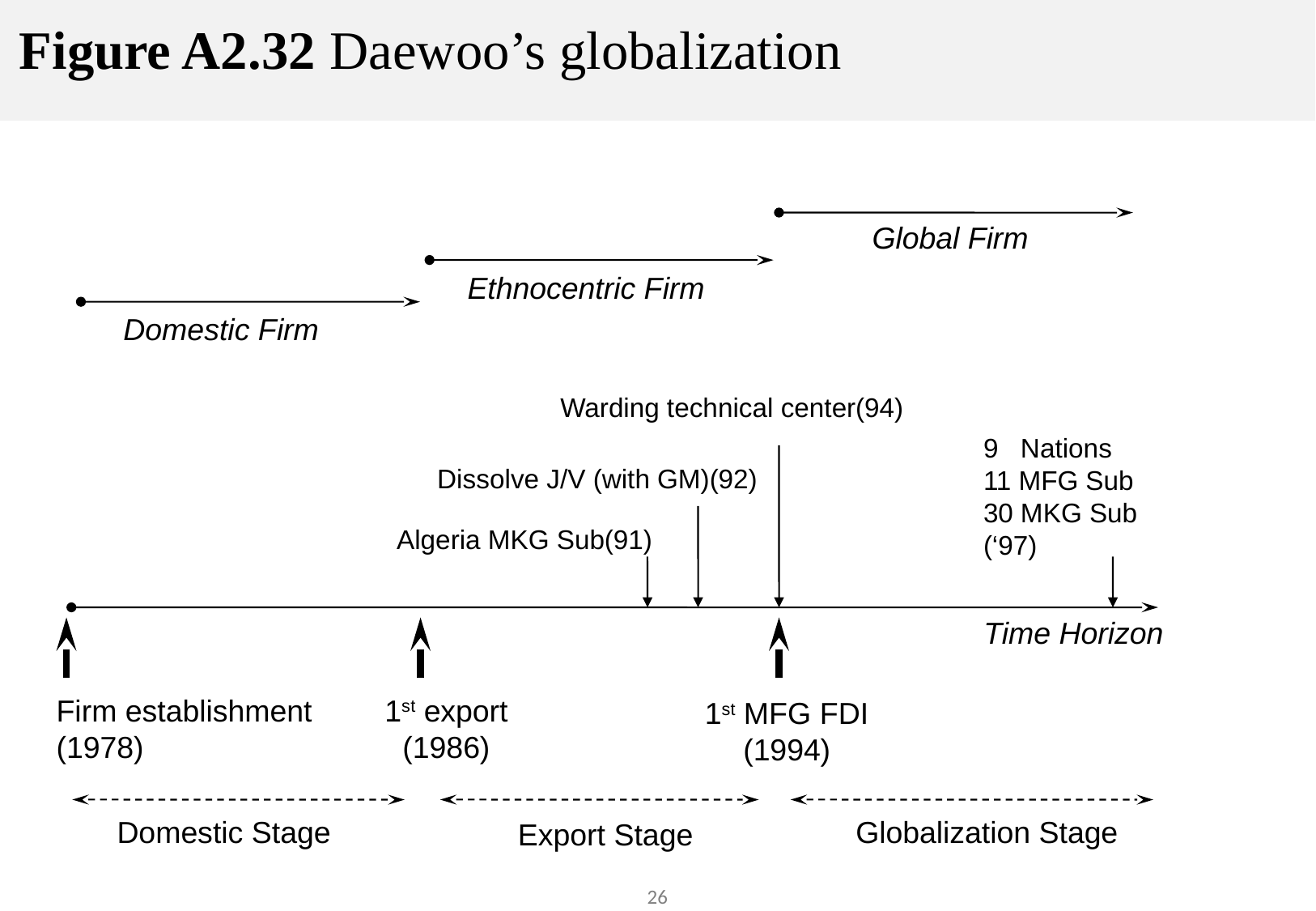

# Figure A2.32 Daewoo’s globalization

Global Firm

Ethnocentric Firm

Domestic Firm
Warding technical center(94)
9   Nations
11 MFG Sub
30 MKG Sub
(‘97)

Dissolve J/V (with GM)(92)

Algeria MKG Sub(91)

Time Horizon

Firm establishment
(1978)
1st export
(1986)
1st MFG FDI
(1994)

Domestic Stage
Globalization Stage
Export Stage